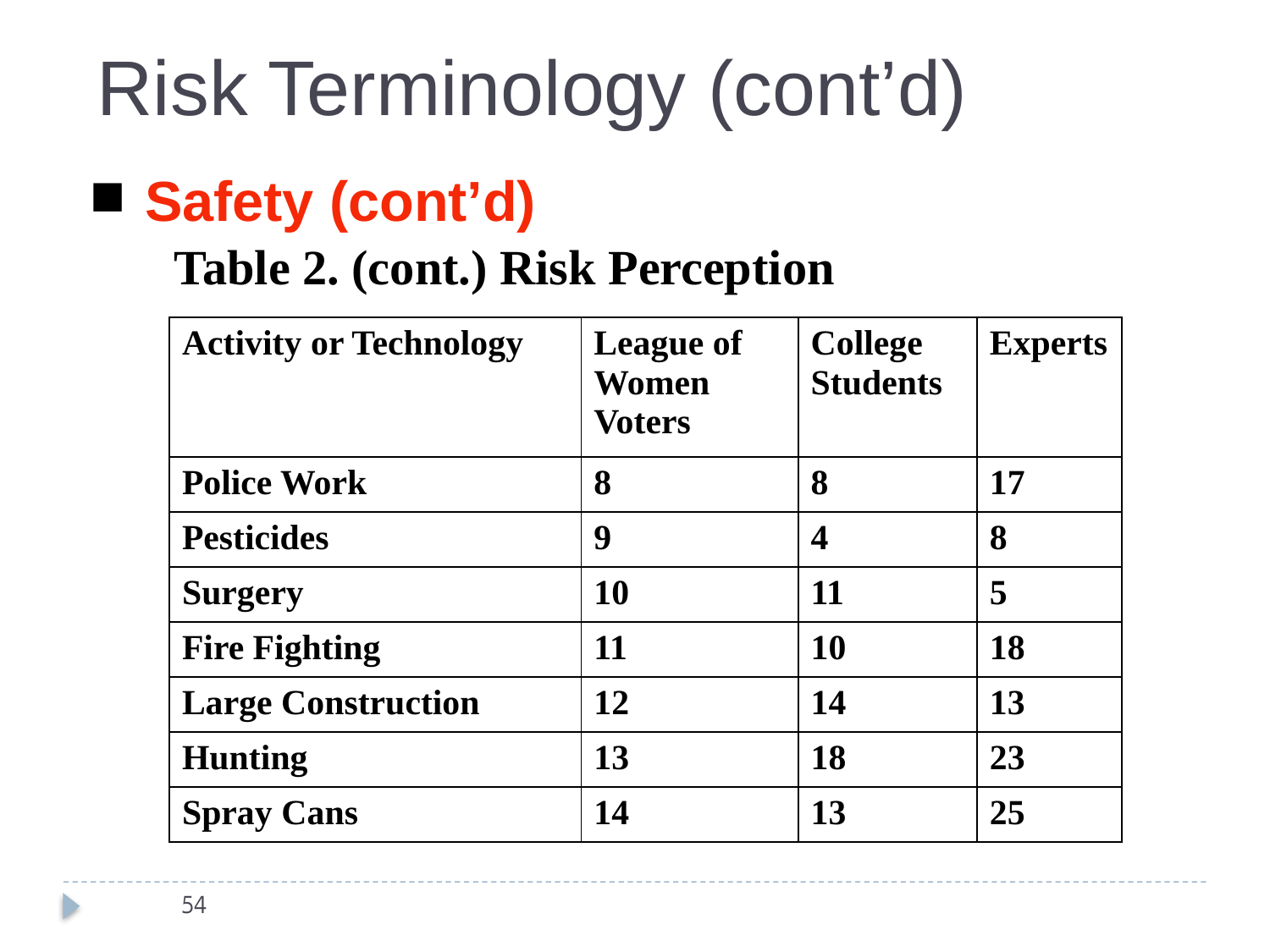

Risk Terminology (cont’d)
Safety (cont’d)

Table 2. (cont.) Risk Perception
| Activity or Technology | League of Women Voters | College Students | Experts |
| --- | --- | --- | --- |
| Police Work | 8 | 8 | 17 |
| Pesticides | 9 | 4 | 8 |
| Surgery | 10 | 11 | 5 |
| Fire Fighting | 11 | 10 | 18 |
| Large Construction | 12 | 14 | 13 |
| Hunting | 13 | 18 | 23 |
| Spray Cans | 14 | 13 | 25 |
54